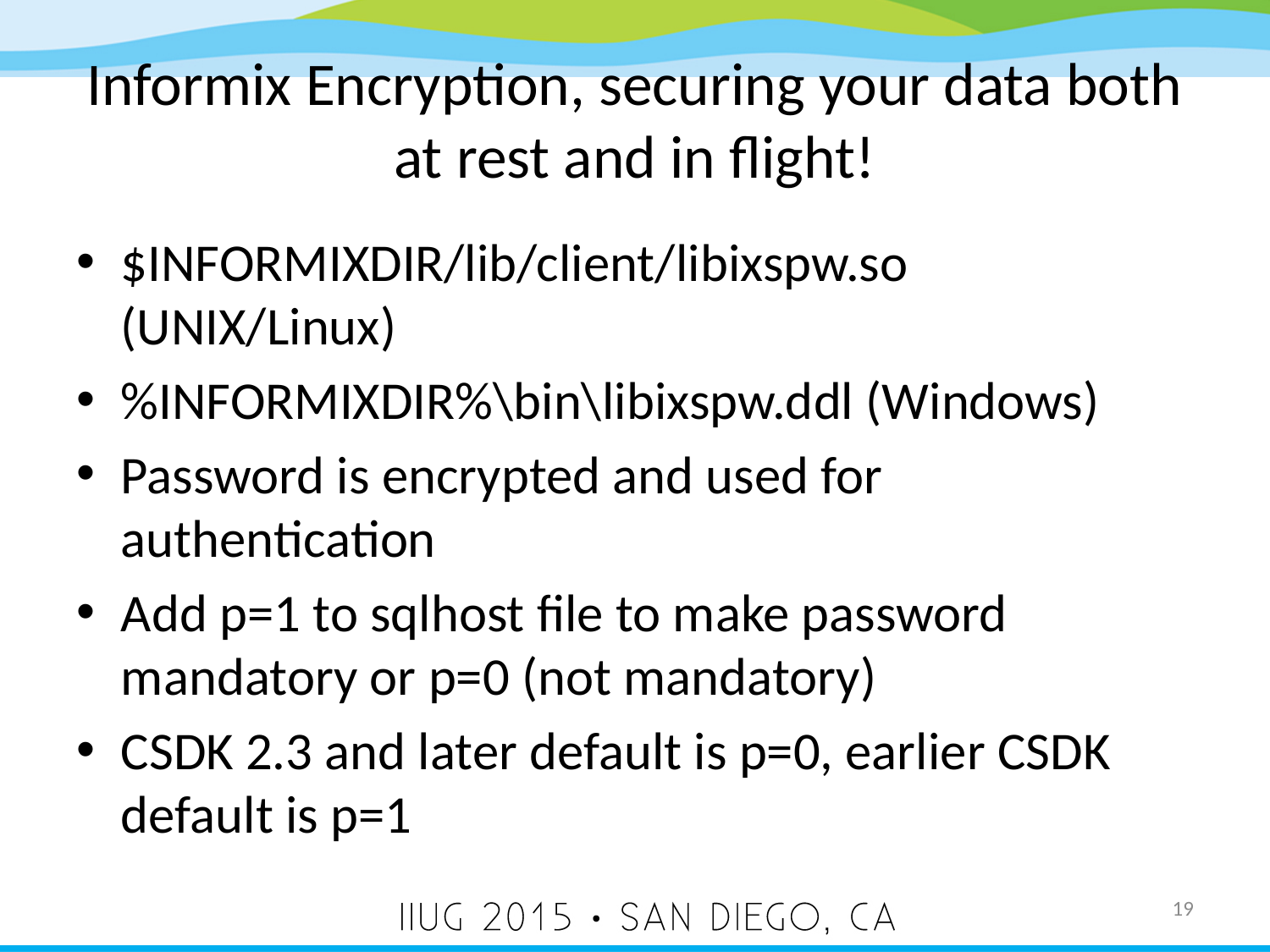

# Informix Encryption, securing your data both at rest and in flight!
$INFORMIXDIR/lib/client/libixspw.so (UNIX/Linux)
%INFORMIXDIR%\bin\libixspw.ddl (Windows)
Password is encrypted and used for authentication
Add p=1 to sqlhost file to make password mandatory or p=0 (not mandatory)
CSDK 2.3 and later default is p=0, earlier CSDK default is p=1
19